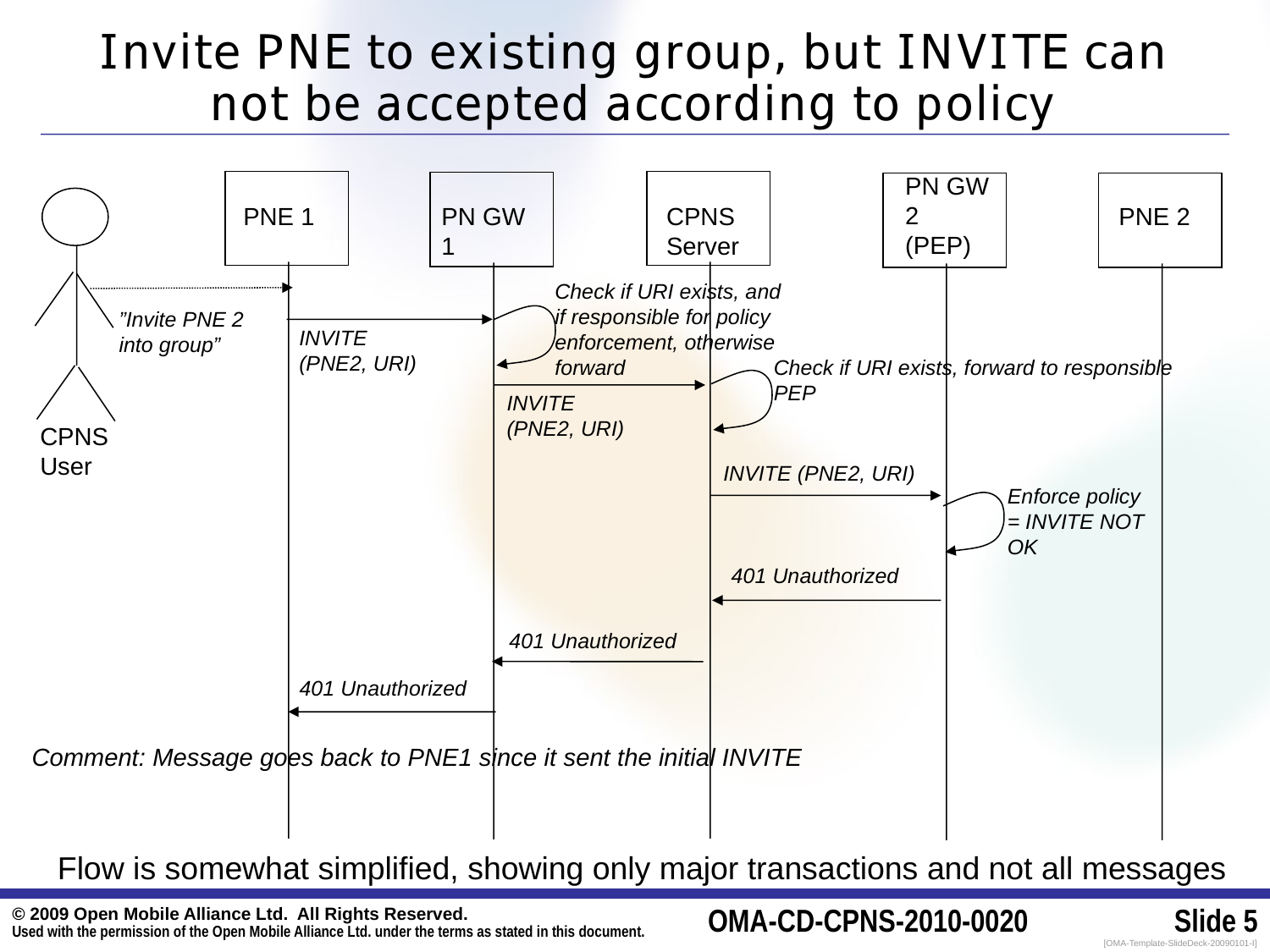

# Invite PNE to existing group, but INVITE can not be accepted according to policy
PN GW 2 (PEP)

PNE 1
PN GW 1
CPNS Server
PNE 2
Check if URI exists, and if responsible for policy enforcement, otherwise forward

”Invite PNE 2 into group”

INVITE (PNE2, URI)

Check if URI exists, forward to responsible PEP

INVITE (PNE2, URI)

CPNS User
INVITE (PNE2, URI)
Enforce policy = INVITE NOT OK

401 Unauthorized

401 Unauthorized

401 Unauthorized

Comment: Message goes back to PNE1 since it sent the initial INVITE
Flow is somewhat simplified, showing only major transactions and not all messages